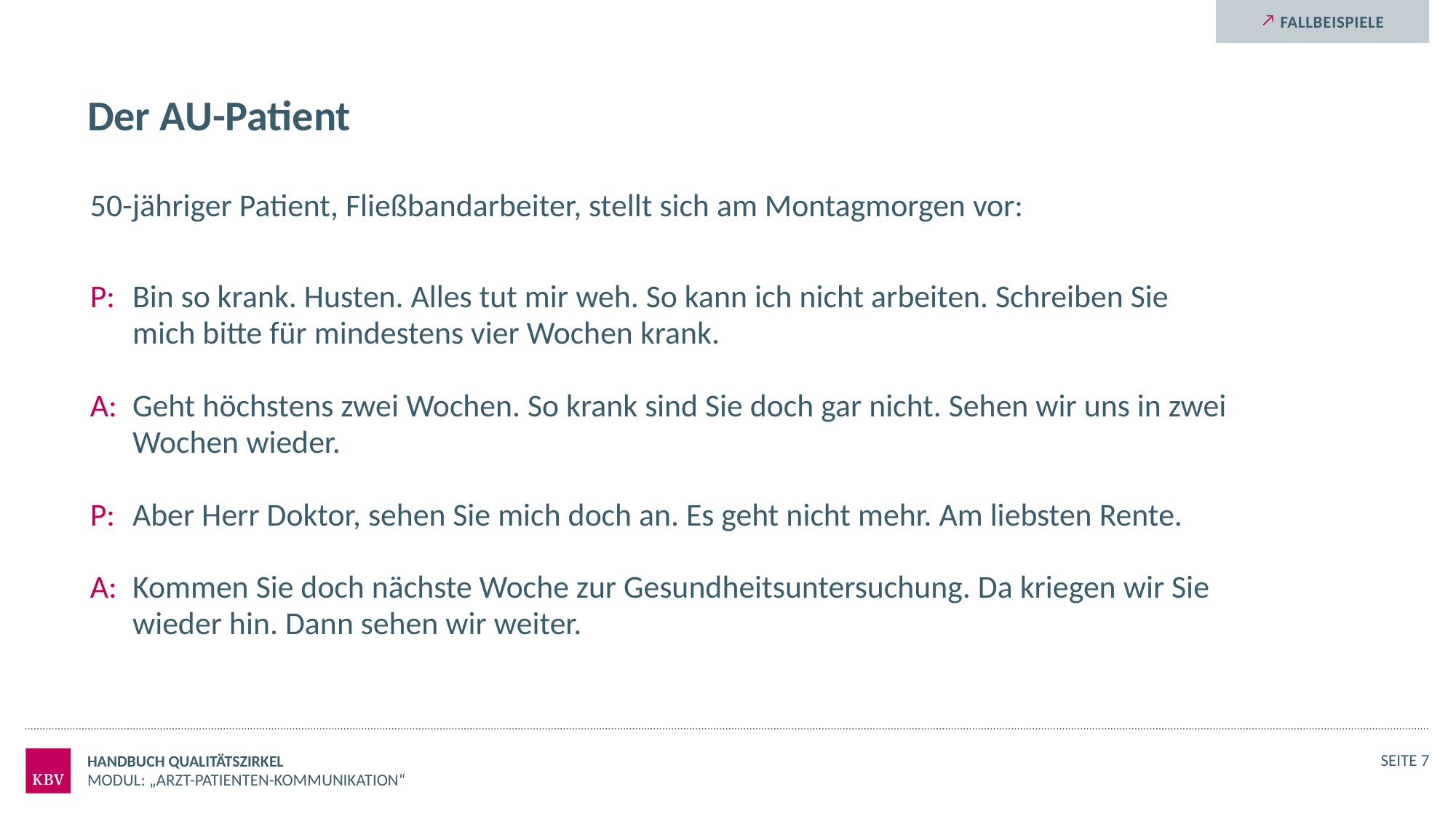

# Der AU-Patient
50-jähriger Patient, Fließbandarbeiter, stellt sich am Montagmorgen vor:
P: 	Bin so krank. Husten. Alles tut mir weh. So kann ich nicht arbeiten. Schreiben Sie mich bitte für mindestens vier Wochen krank.
A: 	Geht höchstens zwei Wochen. So krank sind Sie doch gar nicht. Sehen wir uns in zwei Wochen wieder.
P: 	Aber Herr Doktor, sehen Sie mich doch an. Es geht nicht mehr. Am liebsten Rente.
A: 	Kommen Sie doch nächste Woche zur Gesundheitsuntersuchung. Da kriegen wir Sie wieder hin. Dann sehen wir weiter.
Handbuch Qualitätszirkel
Seite 7
Modul: „Arzt-Patienten-Kommunikation“